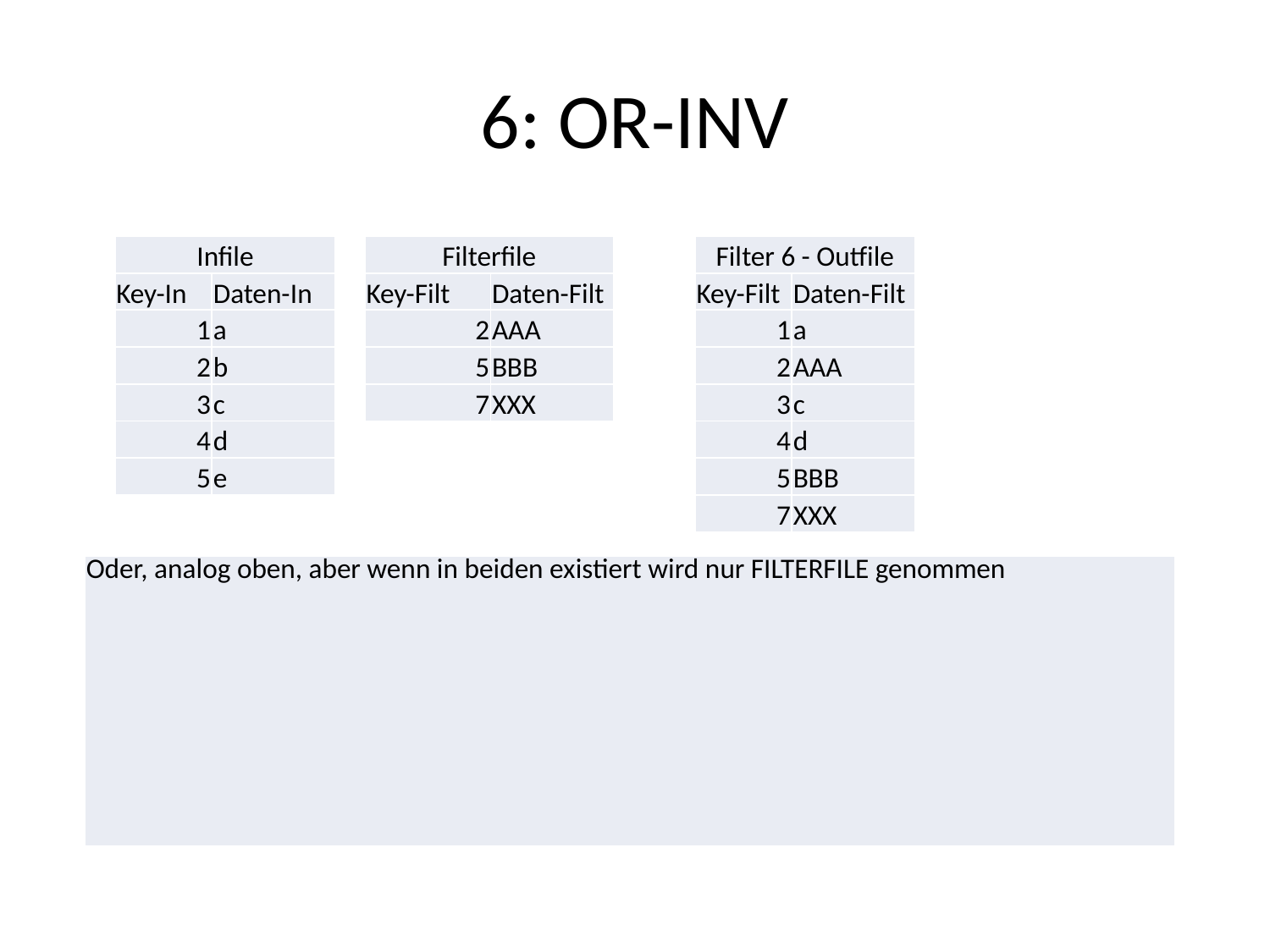

# 6: OR-INV
| Infile |  |
| --- | --- |
| Key-In | Daten-In |
| 1 | a |
| 2 | b |
| 3 | c |
| 4 | d |
| 5 | e |
| Filterfile |  |
| --- | --- |
| Key-Filt | Daten-Filt |
| 2 | AAA |
| 5 | BBB |
| 7 | XXX |
| Filter 6 - Outfile |  |
| --- | --- |
| Key-Filt | Daten-Filt |
| 1 | a |
| 2 | AAA |
| 3 | c |
| 4 | d |
| 5 | BBB |
| 7 | XXX |
| Oder, analog oben, aber wenn in beiden existiert wird nur FILTERFILE genommen |
| --- |